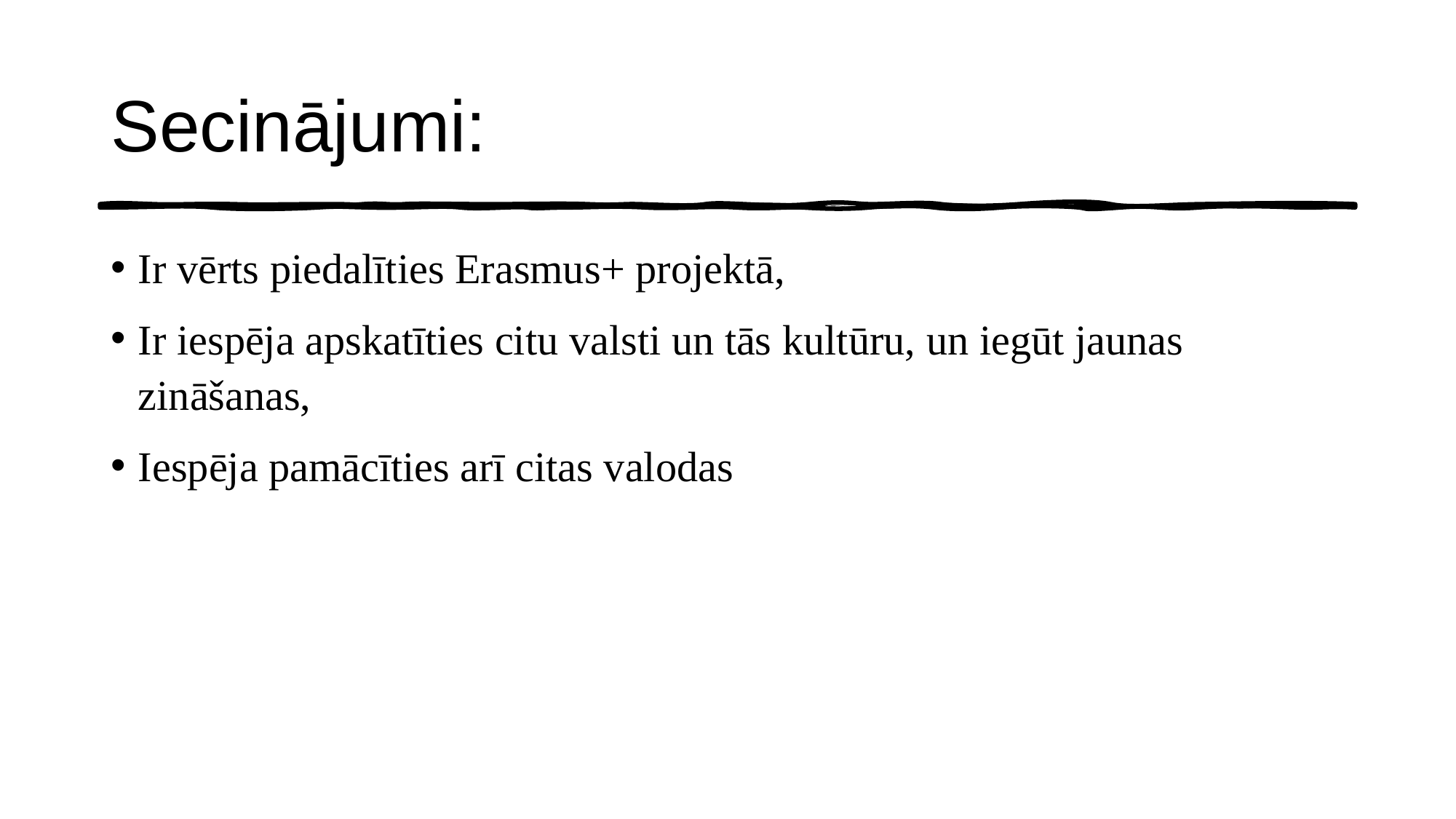

# Secinājumi:
Ir vērts piedalīties Erasmus+ projektā,
Ir iespēja apskatīties citu valsti un tās kultūru, un iegūt jaunas zināšanas,
Iespēja pamācīties arī citas valodas